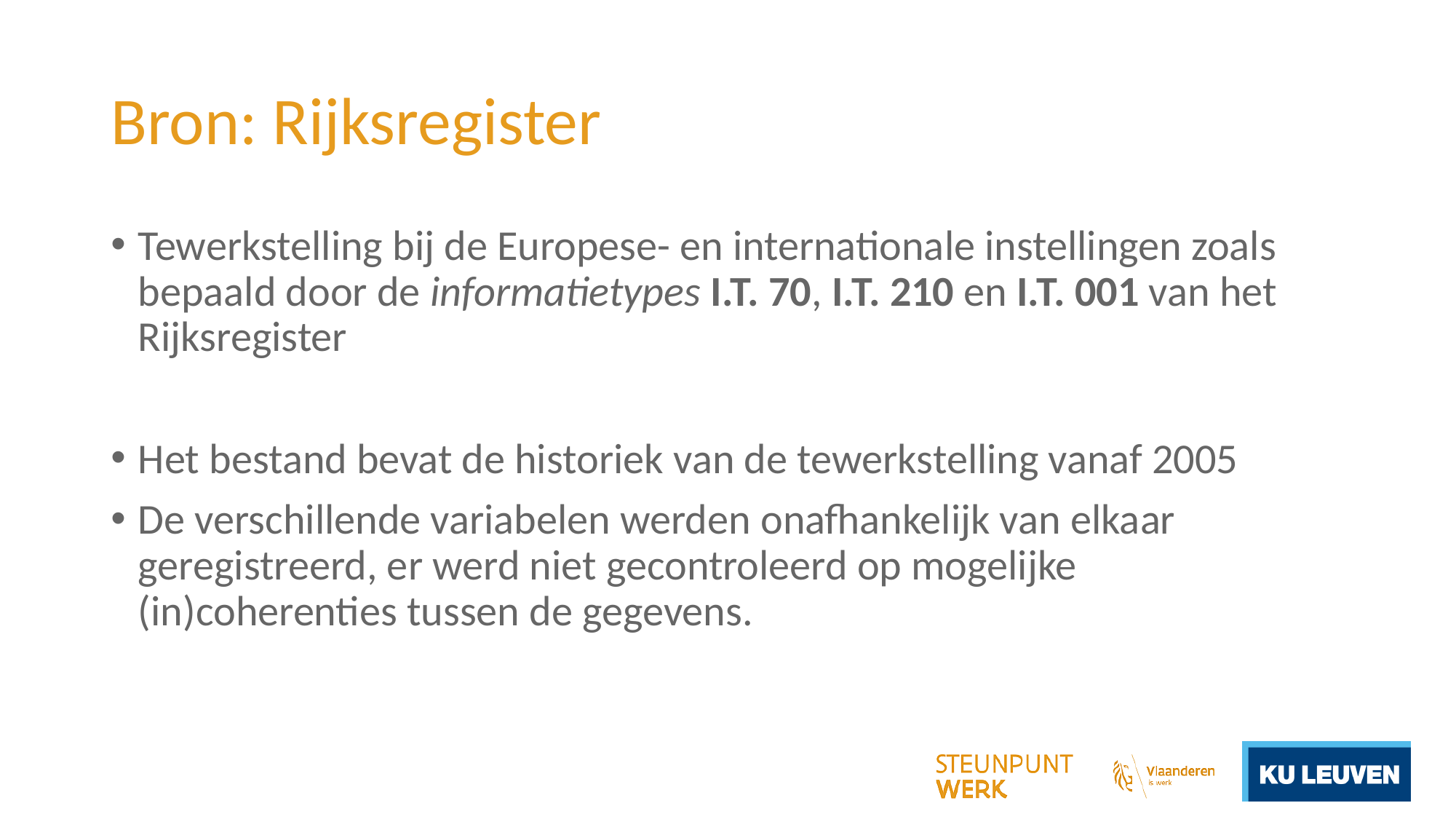

# Bron: Rijksregister
Tewerkstelling bij de Europese- en internationale instellingen zoals bepaald door de informatietypes I.T. 70, I.T. 210 en I.T. 001 van het Rijksregister

Het bestand bevat de historiek van de tewerkstelling vanaf 2005
De verschillende variabelen werden onafhankelijk van elkaar geregistreerd, er werd niet gecontroleerd op mogelijke (in)coherenties tussen de gegevens.